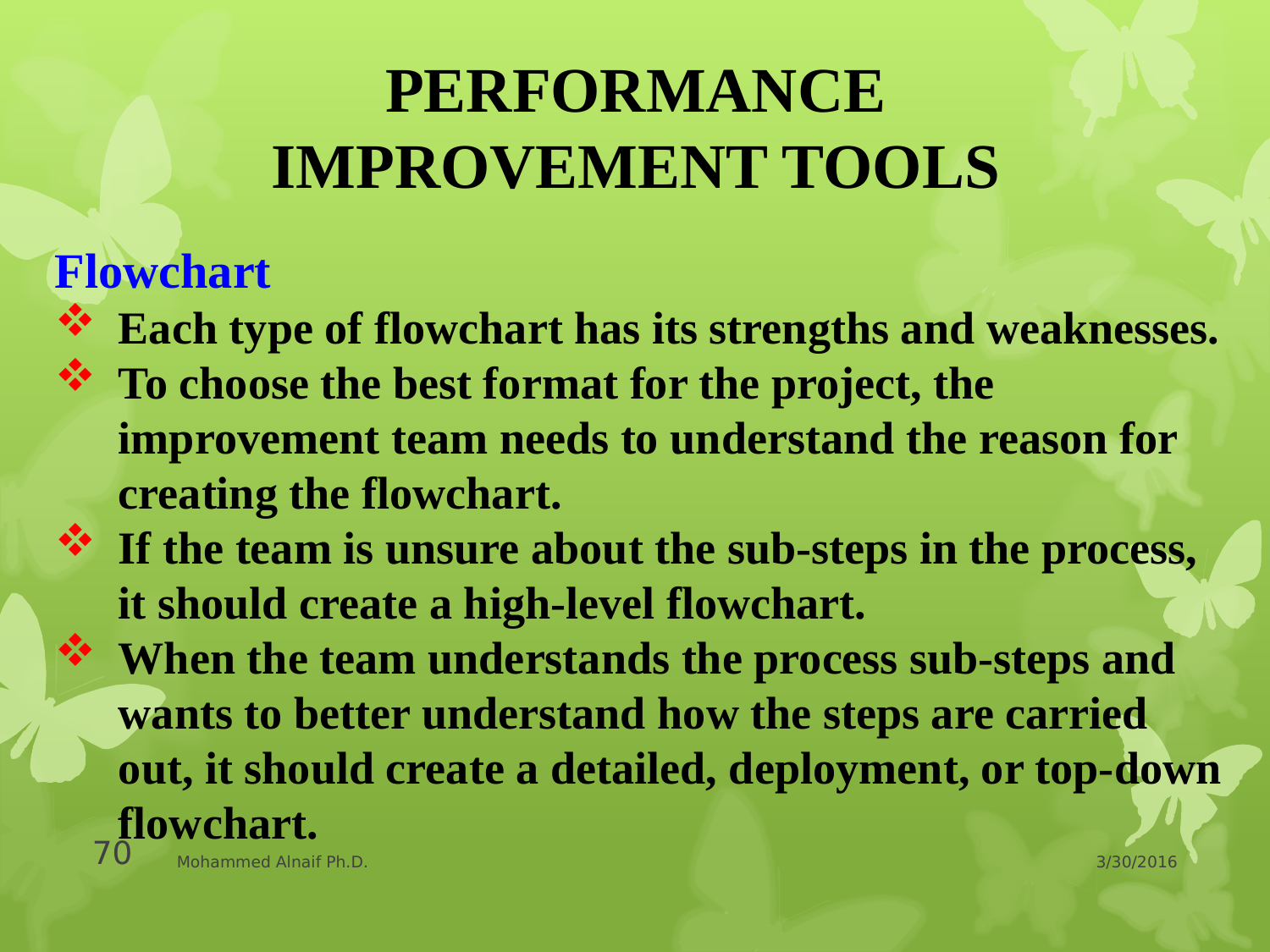

PERFORMANCE IMPROVEMENT TOOLS
Flowchart
Each type of flowchart has its strengths and weaknesses.
To choose the best format for the project, the improvement team needs to understand the reason for creating the flowchart.
If the team is unsure about the sub-steps in the process, it should create a high-level flowchart.
When the team understands the process sub-steps and wants to better understand how the steps are carried out, it should create a detailed, deployment, or top-down flowchart.
70
Mohammed Alnaif Ph.D.
3/30/2016